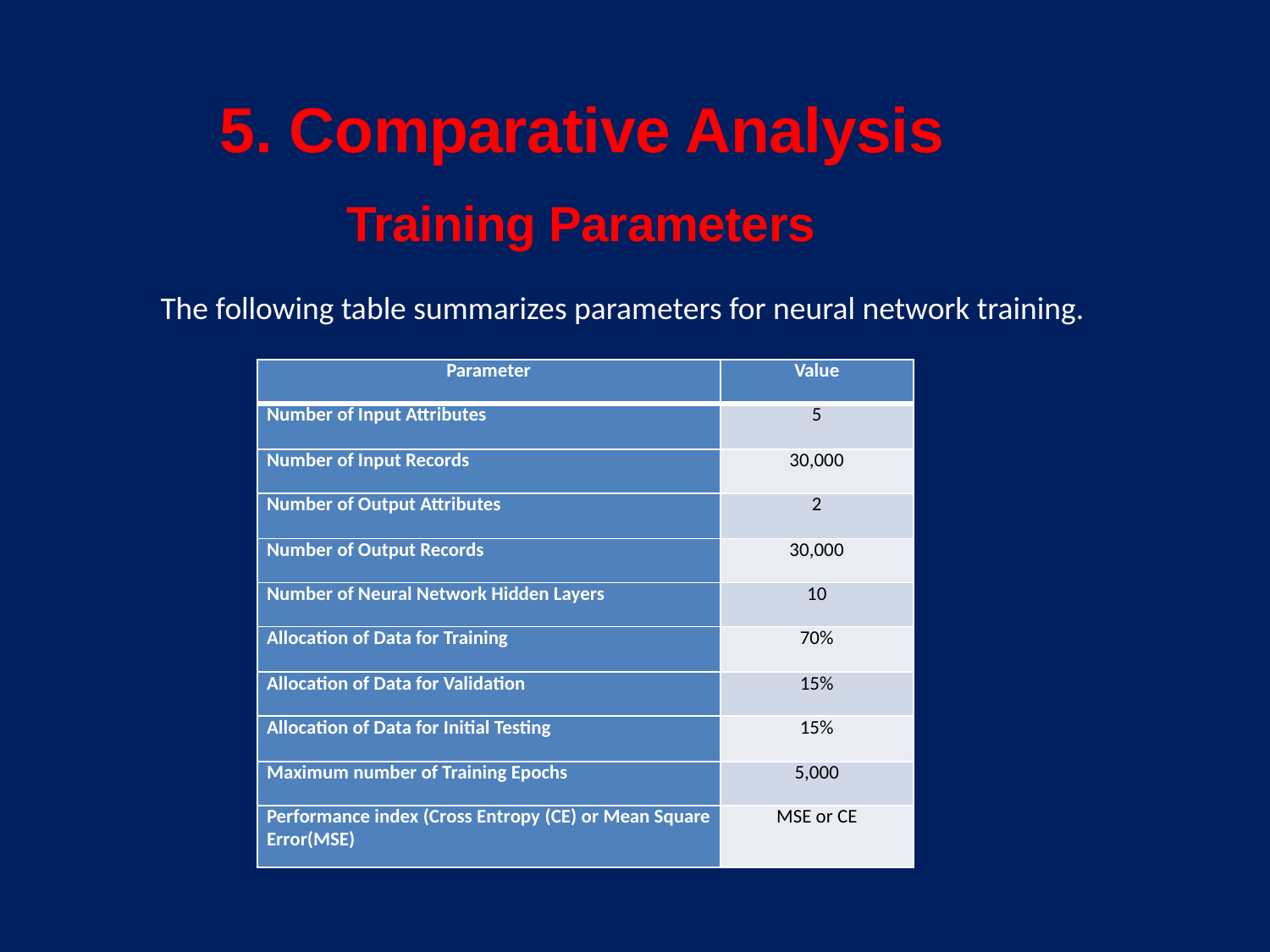

5. Comparative Analysis
 Training Parameters

The following table summarizes parameters for neural network training.
| Parameter | Value |
| --- | --- |
| Number of Input Attributes | 5 |
| Number of Input Records | 30,000 |
| Number of Output Attributes | 2 |
| Number of Output Records | 30,000 |
| Number of Neural Network Hidden Layers | 10 |
| Allocation of Data for Training | 70% |
| Allocation of Data for Validation | 15% |
| Allocation of Data for Initial Testing | 15% |
| Maximum number of Training Epochs | 5,000 |
| Performance index (Cross Entropy (CE) or Mean Square Error(MSE) | MSE or CE |